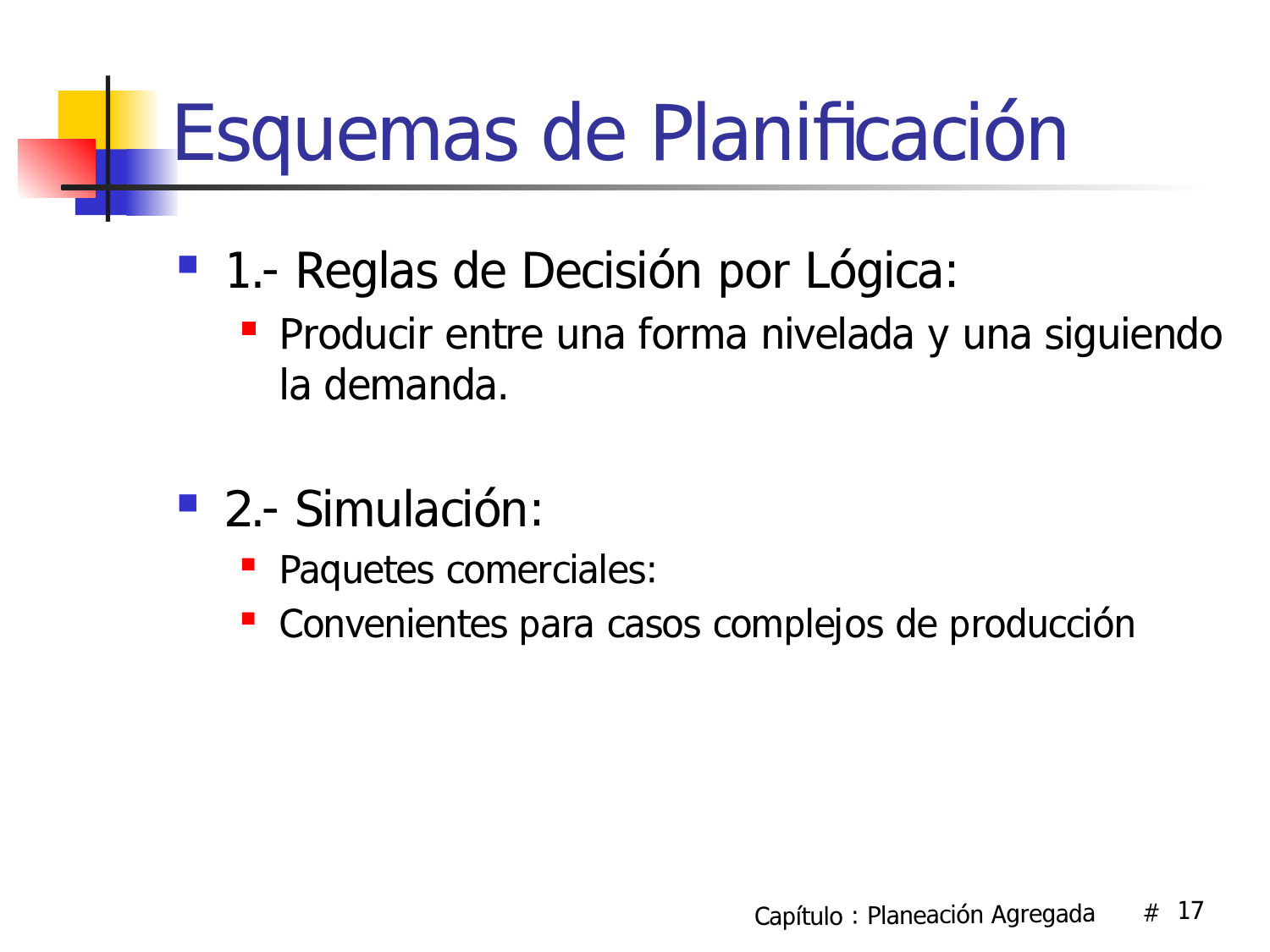

# Esquemas de Planificación
1.- Reglas de Decisión por Lógica:
Producir entre una forma nivelada y una siguiendo la demanda.

2.- Simulación:
Paquetes comerciales:
Convenientes para casos complejos de producción

17
Capítulo : Planeación Agregada      #